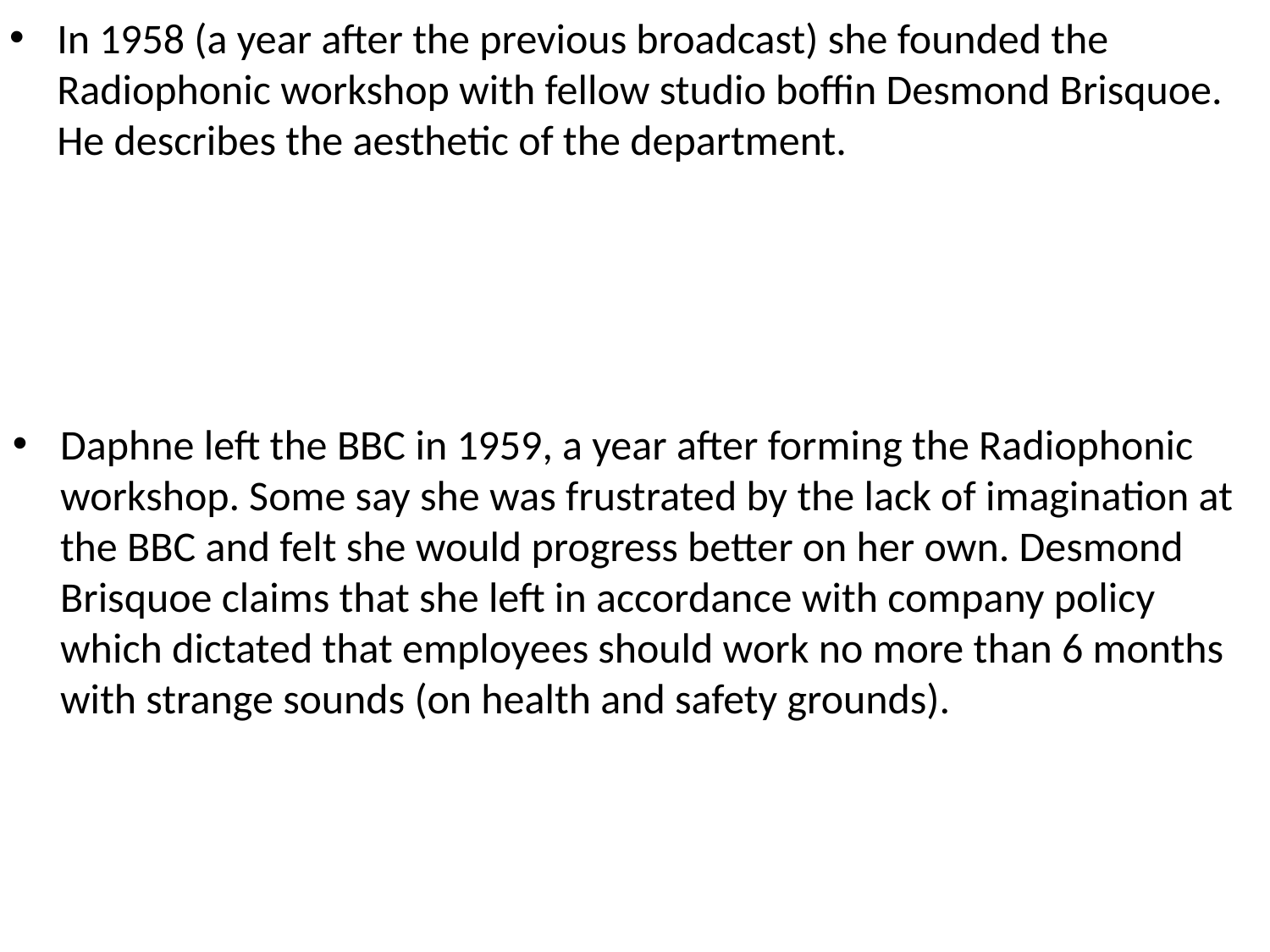

In 1958 (a year after the previous broadcast) she founded the Radiophonic workshop with fellow studio boffin Desmond Brisquoe. He describes the aesthetic of the department.

Daphne left the BBC in 1959, a year after forming the Radiophonic workshop. Some say she was frustrated by the lack of imagination at the BBC and felt she would progress better on her own. Desmond Brisquoe claims that she left in accordance with company policy which dictated that employees should work no more than 6 months with strange sounds (on health and safety grounds).